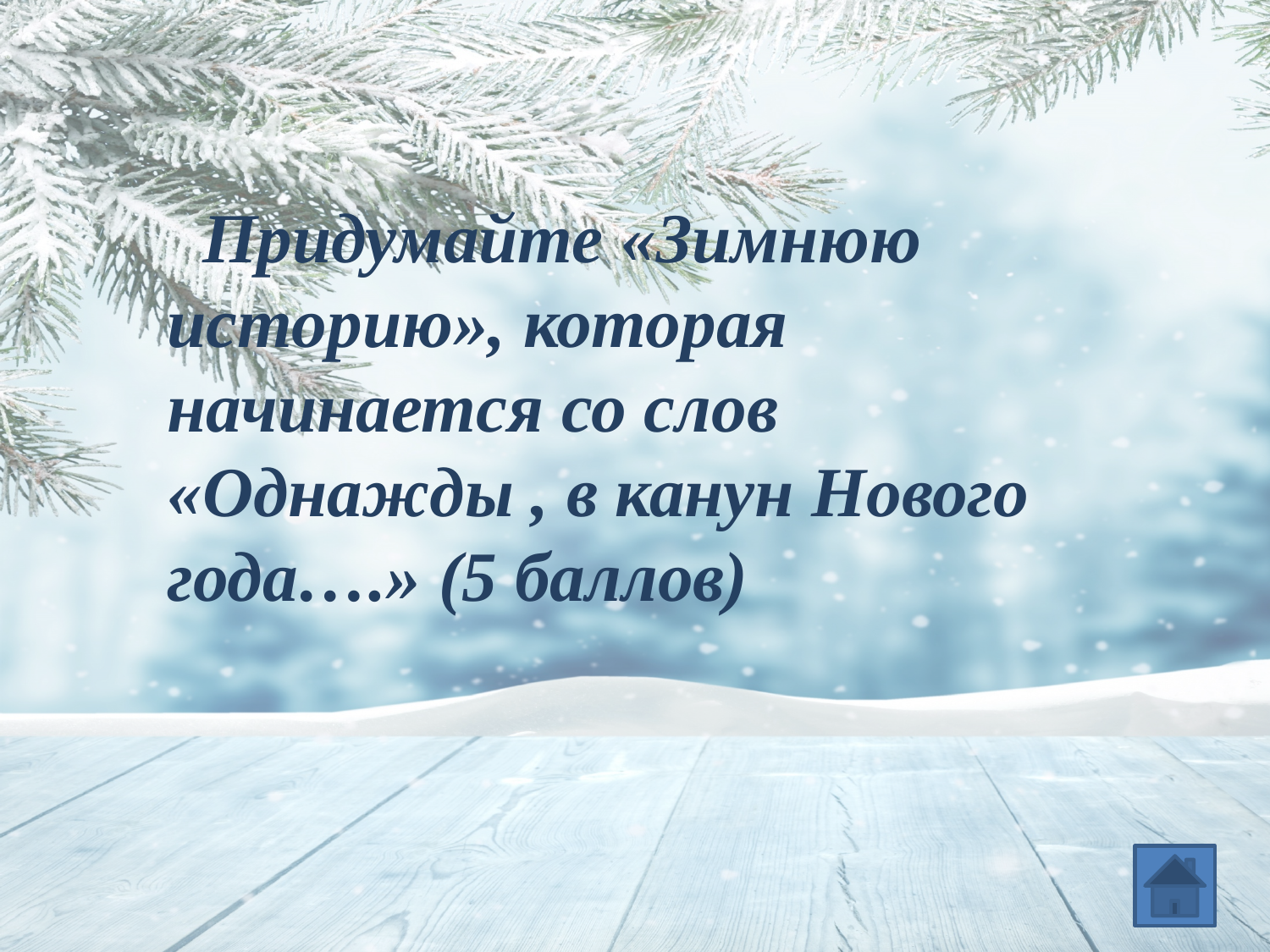

Придумайте «Зимнюю историю», которая начинается со слов «Однажды , в канун Нового года….» (5 баллов)